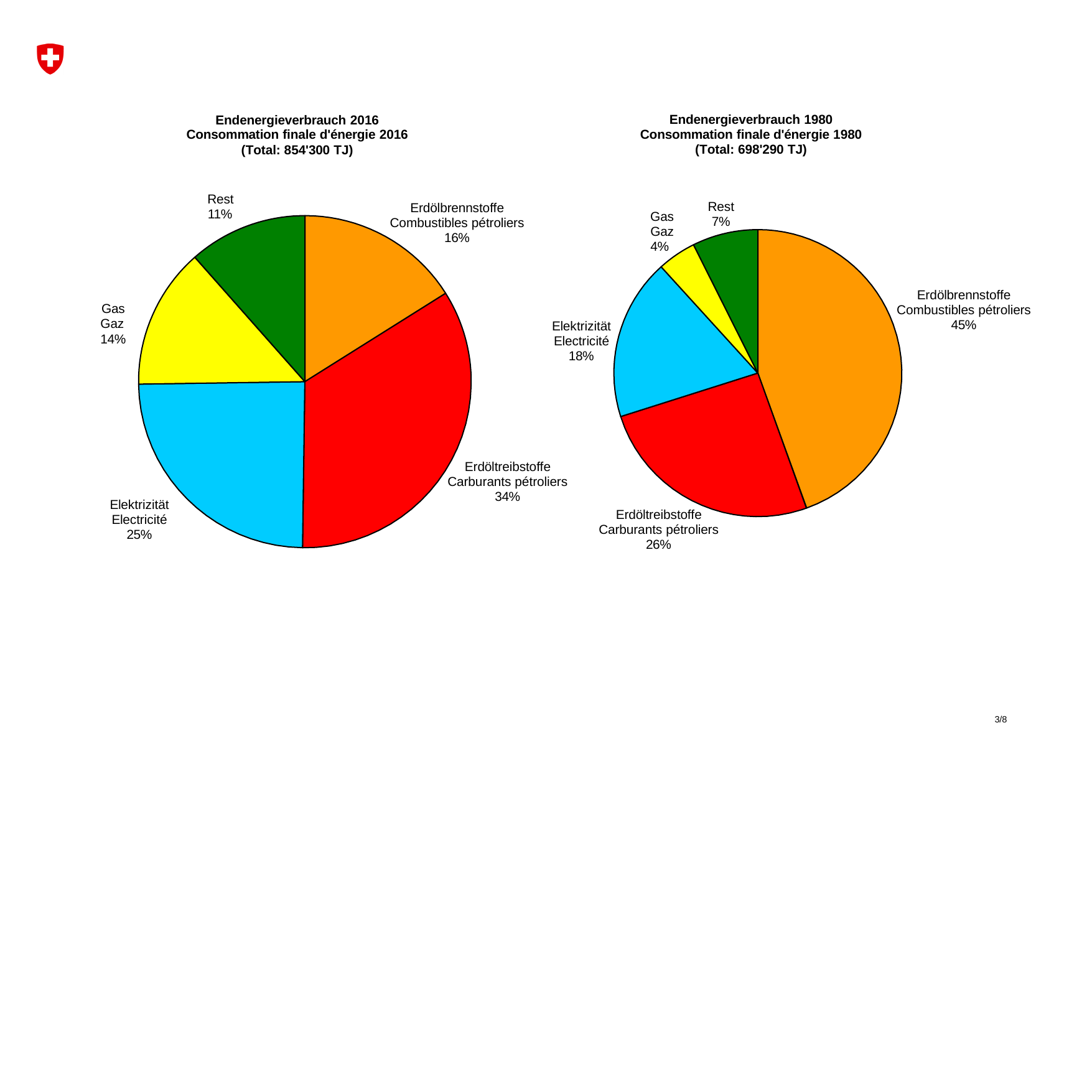

Endenergieverbrauch 1980 Consommation finale d'énergie 1980 (Total: 698'290 TJ)
Endenergieverbrauch 2016 Consommation finale d'énergie 2016 (Total: 854'300 TJ)
Rest 11%
Rest 7%
Erdölbrennstoffe Combustibles pétroliers 16%
Gas Gaz 4%

Erdölbrennstoffe Combustibles pétroliers 45%

Gas Gaz 14%
Elektrizität Electricité 18%

Erdöltreibstoffe Carburants pétroliers 34%
Elektrizität Electricité 25%
Erdöltreibstoffe Carburants pétroliers 26%
3/8